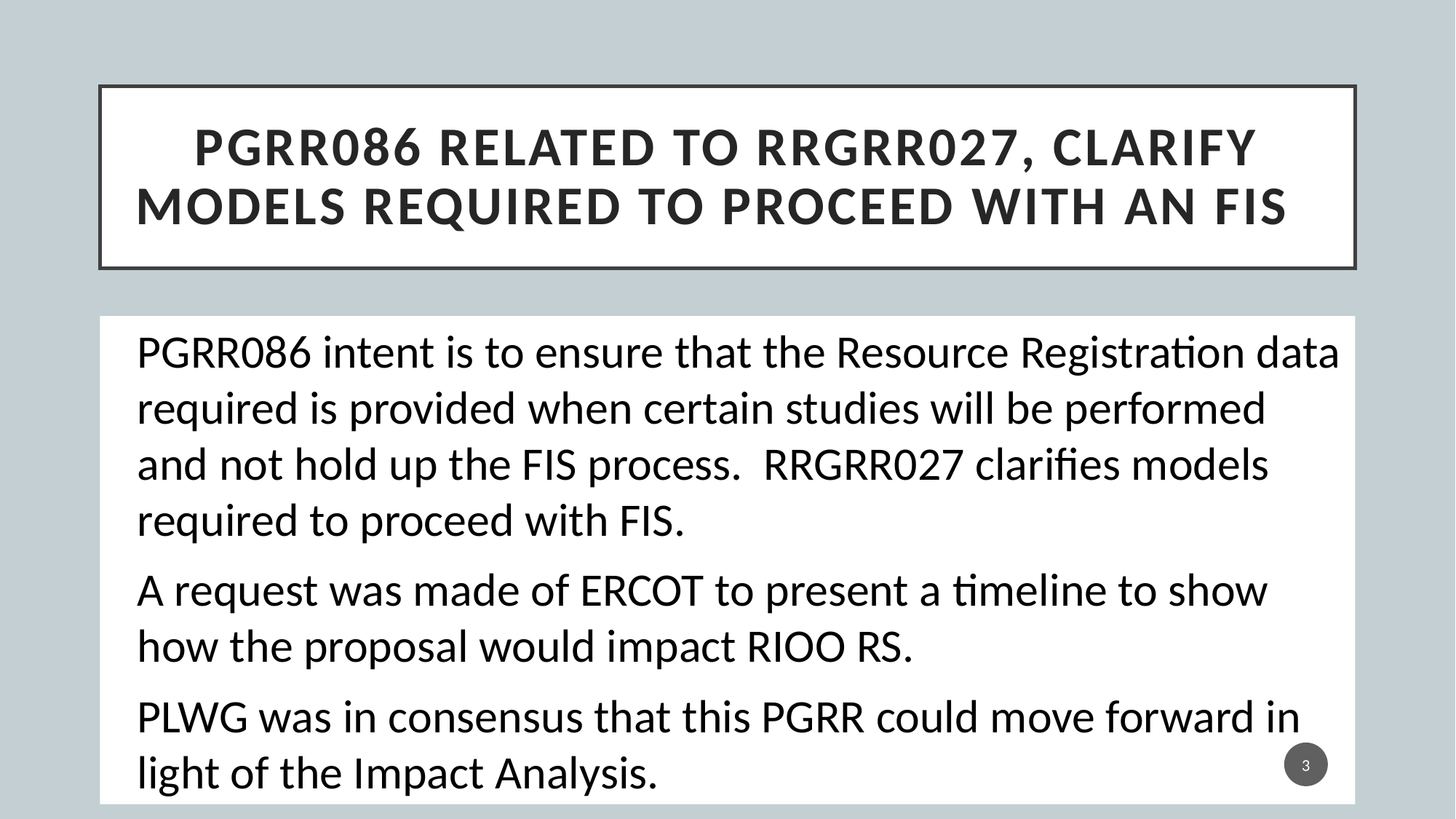

# PGRR086 Related to RRGRR027, Clarify Models Required to Proceed with an FIS
PGRR086 intent is to ensure that the Resource Registration data required is provided when certain studies will be performed and not hold up the FIS process.  RRGRR027 clarifies models required to proceed with FIS.
A request was made of ERCOT to present a timeline to show how the proposal would impact RIOO RS.
PLWG was in consensus that this PGRR could move forward in light of the Impact Analysis.

3